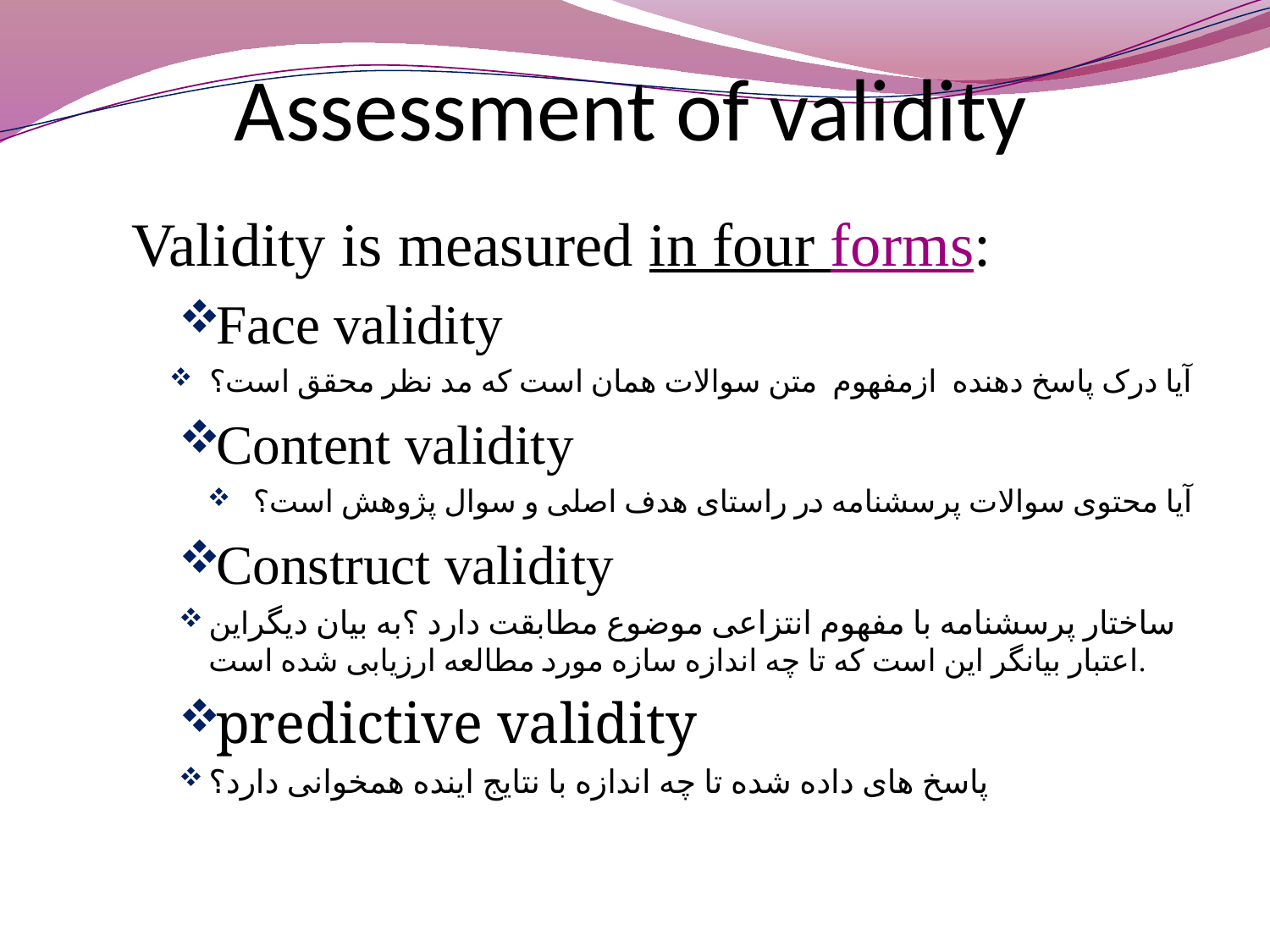

# Assessment of validity
Validity is measured in four forms:
Face validity
آیا درک پاسخ دهنده  ازمفهوم  متن سوالات همان است که مد نظر محقق است؟
Content validity
آیا محتوی سوالات پرسشنامه در راستای هدف اصلی و سوال پژوهش است؟
Construct validity
ساختار پرسشنامه با مفهوم انتزاعی موضوع مطابقت دارد ؟به بیان دیگراین اعتبار بیانگر این است که تا چه اندازه سازه مورد مطالعه ارزیابی شده است.
predictive validity
پاسخ های داده شده تا چه اندازه با نتایج اینده همخوانی دارد؟